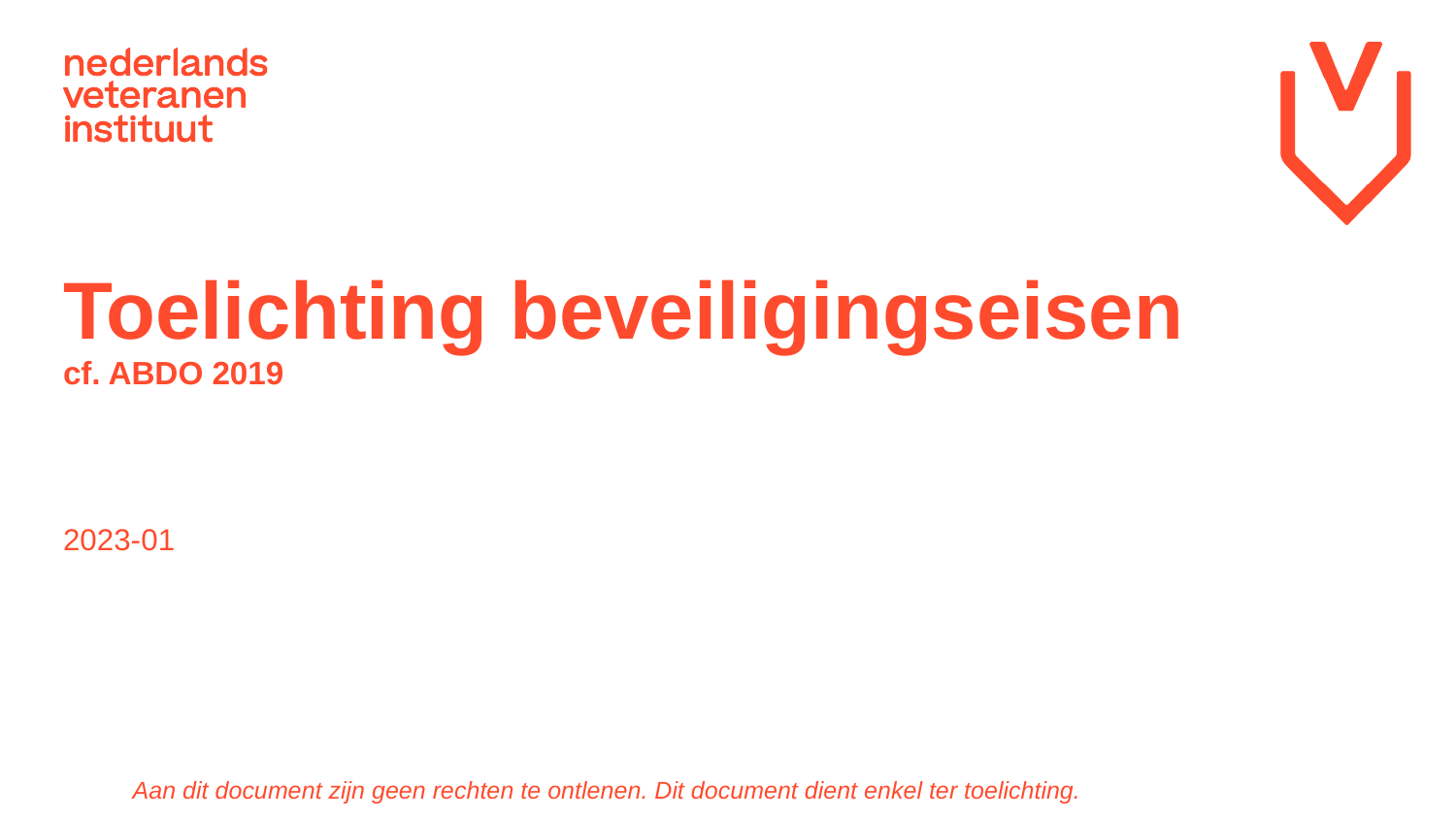

# Toelichting beveiligingseisen cf. ABDO 2019
2023-01

Aan dit document zijn geen rechten te ontlenen. Dit document dient enkel ter toelichting.